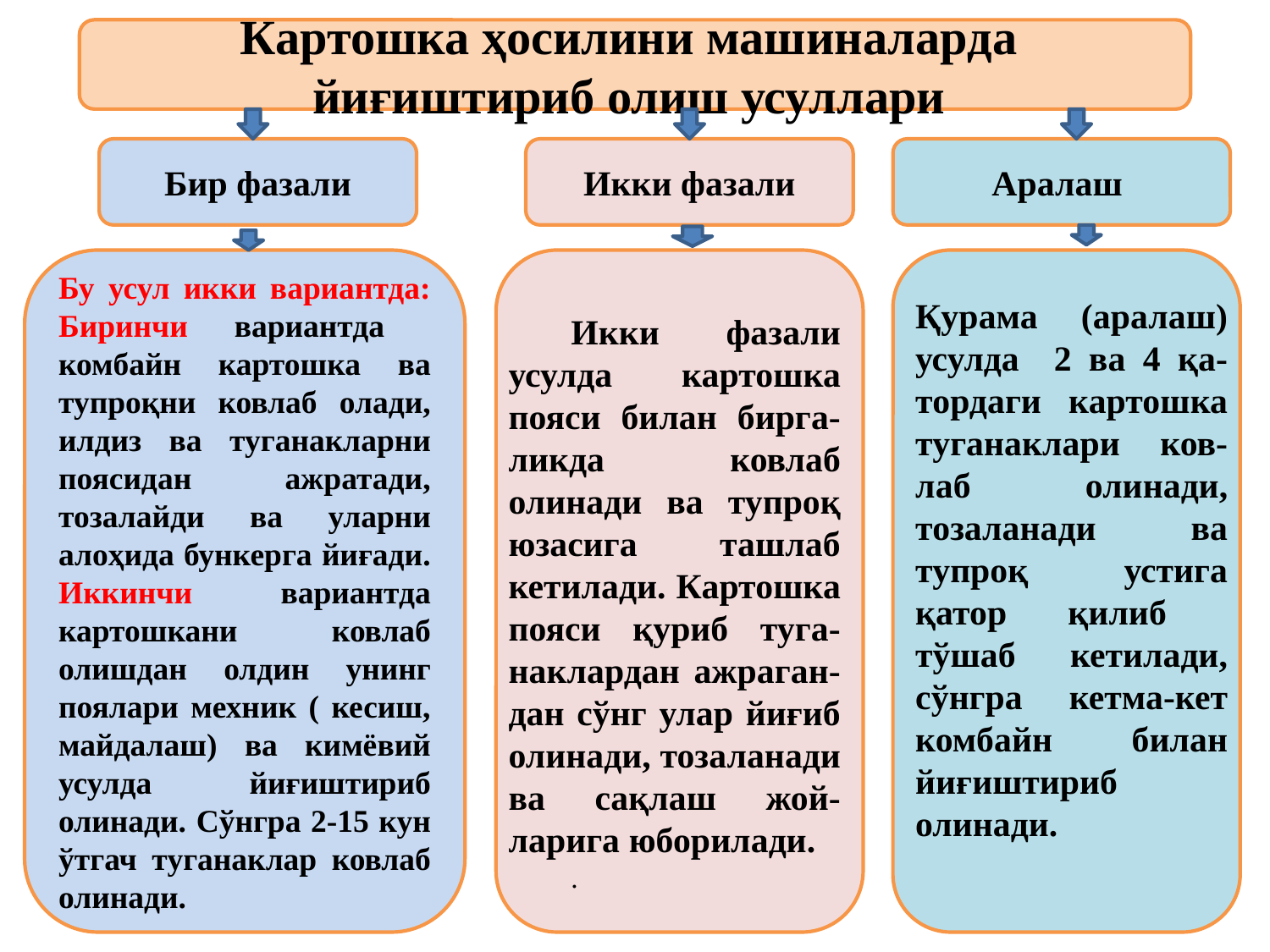

Картошка ҳосилини машиналарда
йиғиштириб олиш усуллари

Бир фазали
Икки фазали
Аралаш

Қурама (аралаш) усулда  2 ва 4 қа-тордаги картошка туганаклари ков-лаб олинади, тозаланади  ва тупроқ устига қатор қилиб  тўшаб кетилади, сўнгра кетма-кет комбайн билан йиғиштириб олинади.
Бу усул икки вариантда: Биринчи вариантда  комбайн картошка ва тупроқни ковлаб олади, илдиз ва туганакларни поясидан ажратади, тозалайди ва уларни алоҳида бункерга йиғади.
Иккинчи вариантда картошкани ковлаб олишдан олдин унинг поялари мехник ( кесиш, майдалаш) ва кимёвий усулда йиғиштириб олинади. Сўнгра 2-15 кун ўтгач туганаклар ковлаб олинади.

Икки фазали усулда картошка пояси билан бирга-ликда ковлаб олинади ва тупроқ юзасига ташлаб кетилади. Картошка пояси қуриб туга-наклардан ажраган-дан сўнг улар йиғиб олинади, тозаланади ва сақлаш жой-ларига юборилади.
.